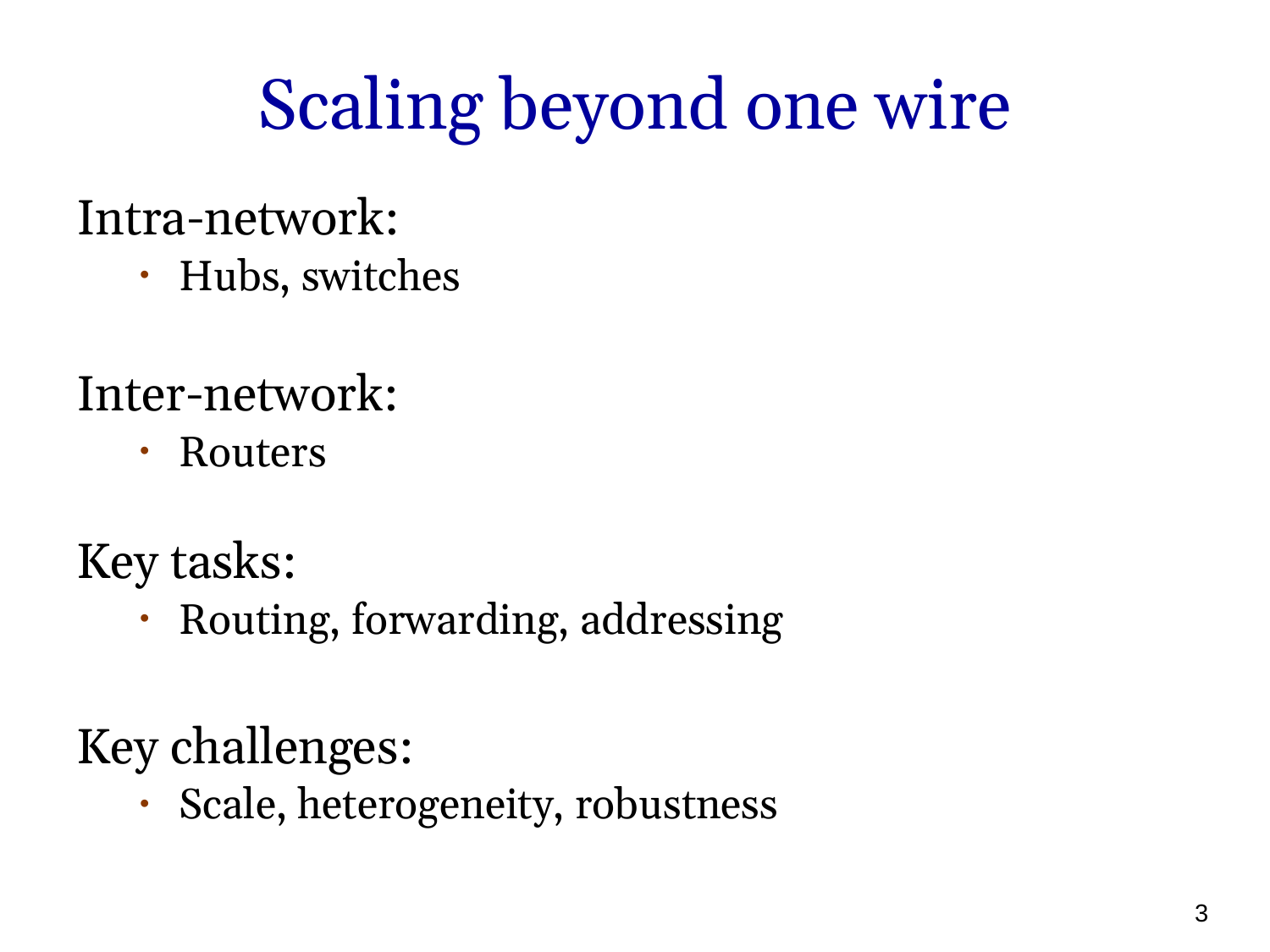

# Scaling beyond one wire
Intra-network:
Hubs, switches

Inter-network:
Routers

Key tasks:
Routing, forwarding, addressing

Key challenges:
Scale, heterogeneity, robustness
3